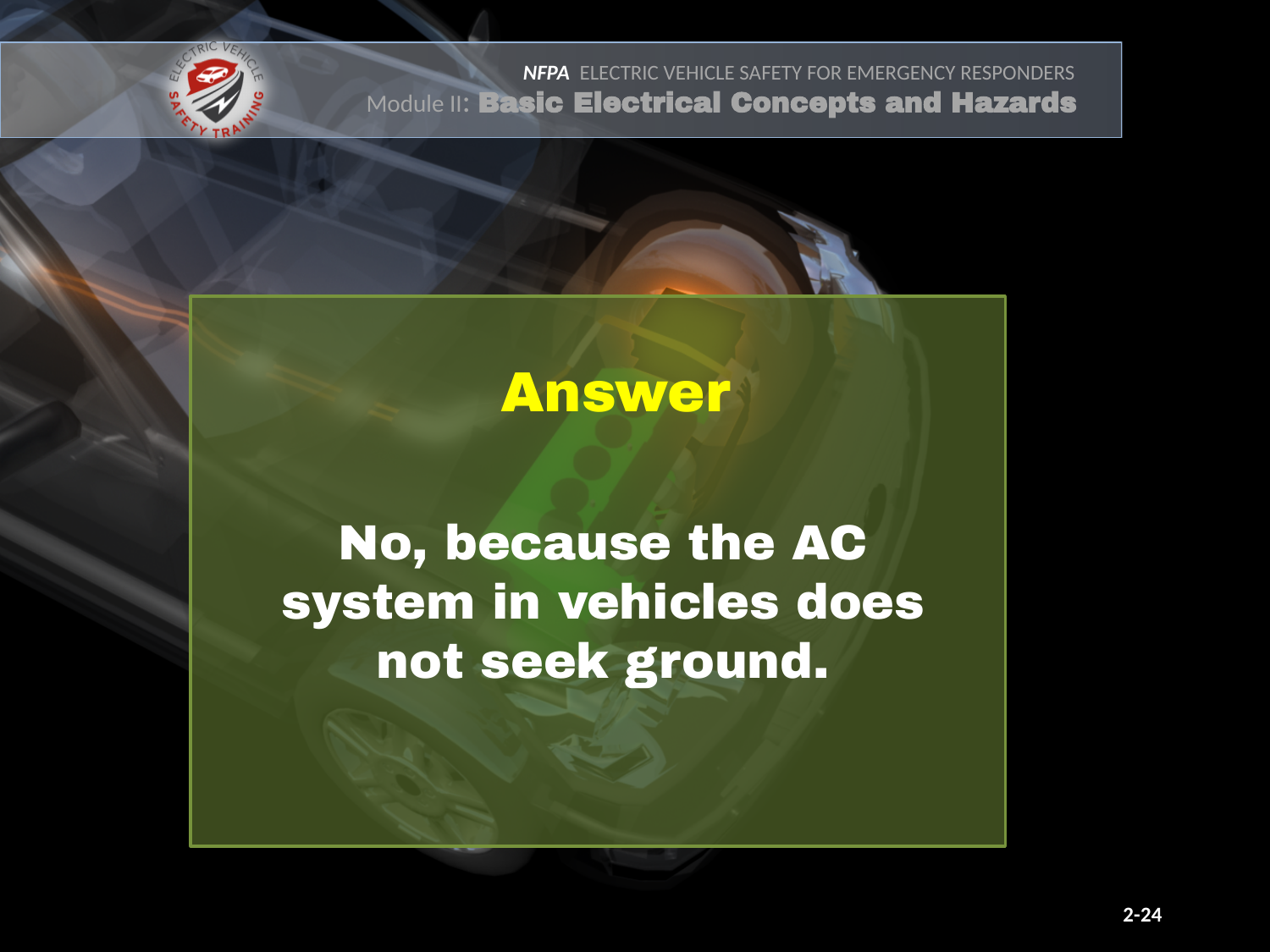

Answer
No, because the AC system in vehicles does not seek ground.
2-24